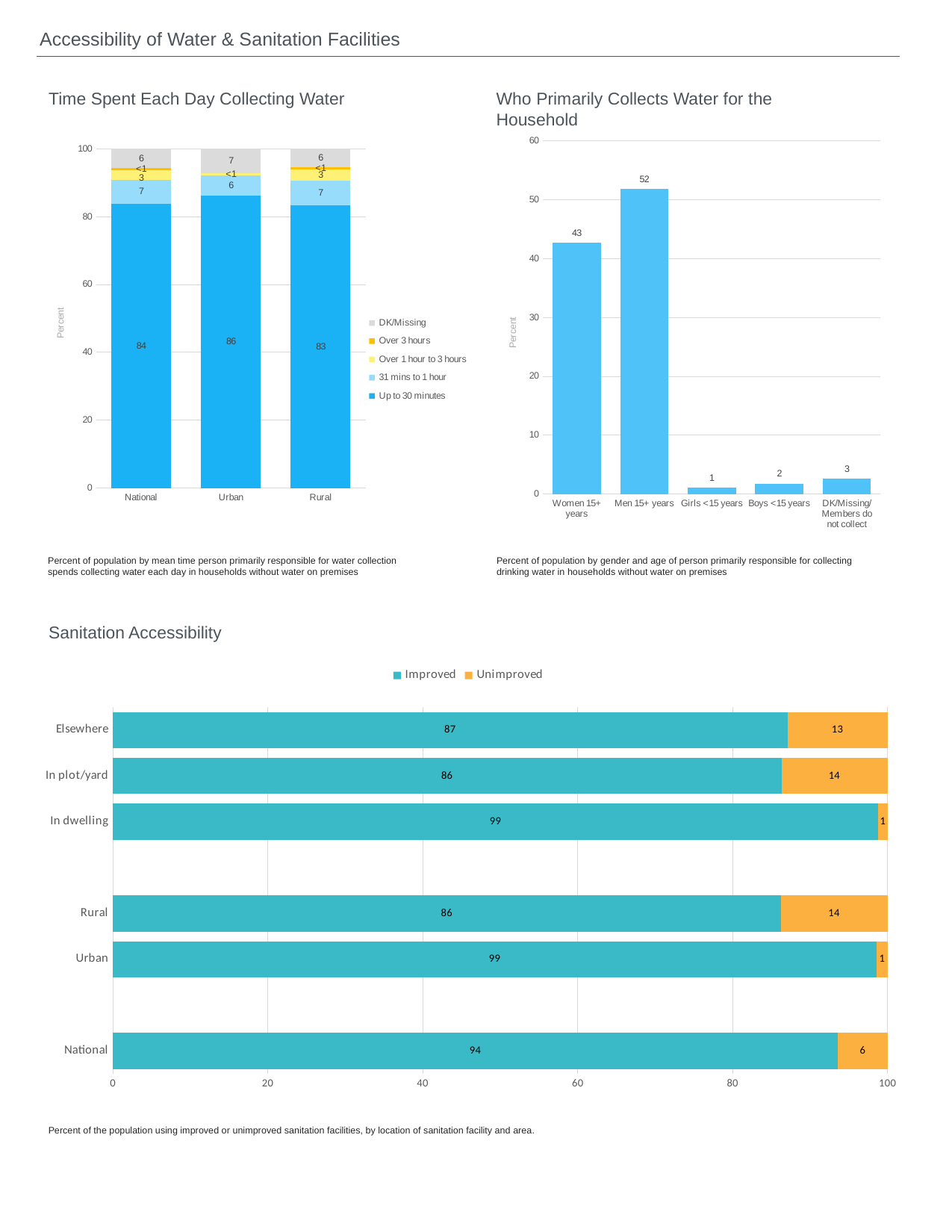

Accessibility of Water & Sanitation Facilities
Time Spent Each Day Collecting Water
Who Primarily Collects Water for the Household

### Chart

| Category | Up to 30 minutes | 31 mins to 1 hour | Over 1 hour to 3 hours | Over 3 hours | DK/Missing |
|---|---|---|---|---|---|
| National | 83.846724737865 | 7.0660350463495725 | 2.867361896084696 | 0.46647948346916457 | 5.753398836231536 |
| Urban | 86.1659411968531 | 5.999186648095146 | 0.5610780700513348 | 0.0 | 7.273794085000398 |
| Rural | 83.39100949780926 | 7.275665791263148 | 3.320535933956014 | 0.5581405308743465 | 5.454648246097108 |

### Chart

| Category | Column2 |
|---|---|
| Women 15+ years | 42.7 |
| Men 15+ years | 51.8 |
| Girls <15 years | 1.1 |
| Boys <15 years | 1.8 |
| DK/Missing/
Members do not collect | 2.6 |
Percent of population by mean time person primarily responsible for water collection spends collecting water each day in households without water on premises
Percent of population by gender and age of person primarily responsible for collecting drinking water in households without water on premises
Sanitation Accessibility

### Chart

| Category | Improved | Unimproved |
|---|---|---|
| National | 93.6 | 6.4 |
|  | None | None |
| Urban | 98.6 | 1.4 |
| Rural | 86.2 | 13.8 |
|  | None | None |
| In dwelling | 98.8 | 1.2 |
| In plot/yard | 86.3 | 13.7 |
| Elsewhere | 87.1 | 12.9 |
Percent of the population using improved or unimproved sanitation facilities, by location of sanitation facility and area.